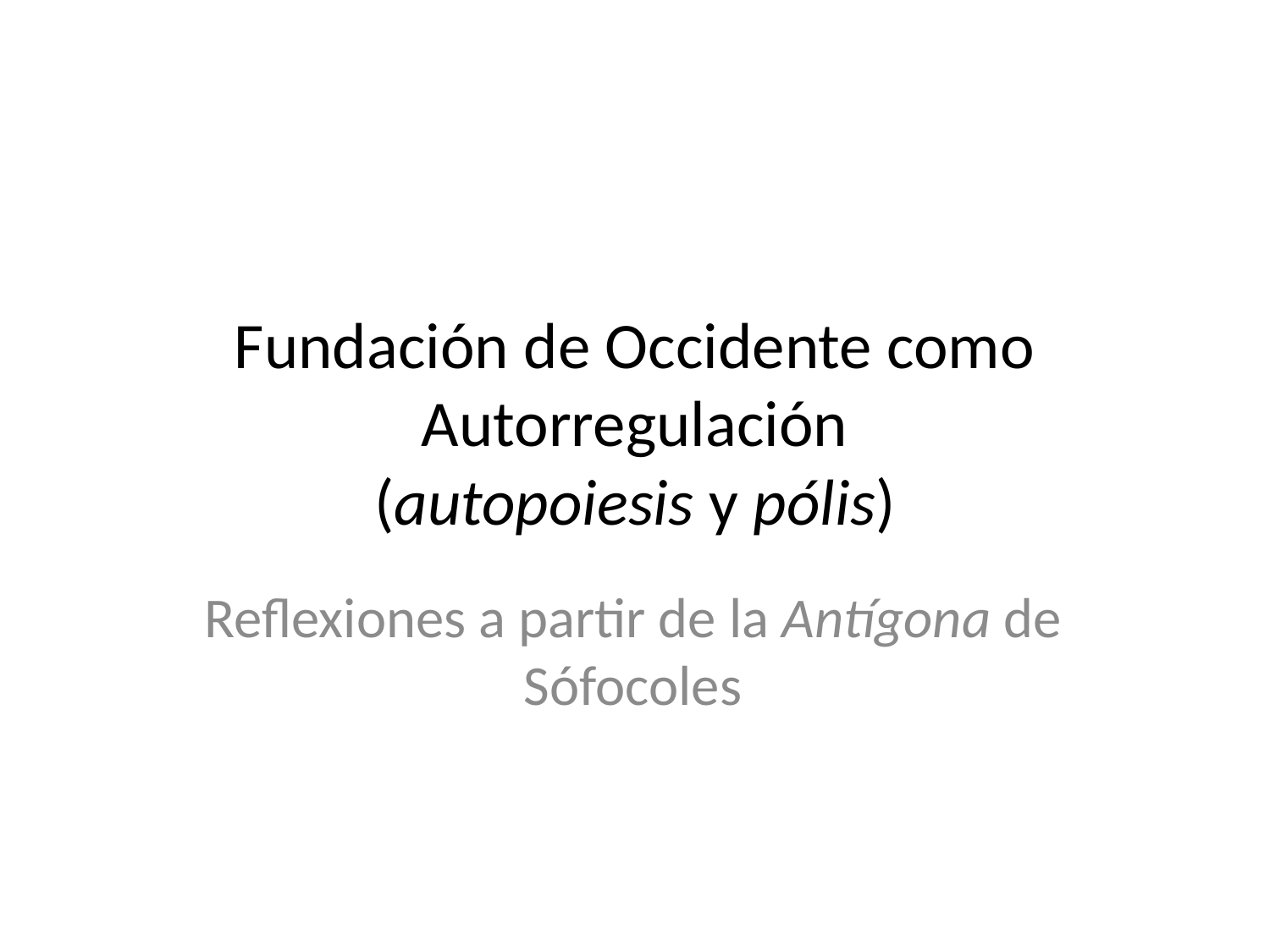

# Fundación de Occidente como Autorregulación (autopoiesis y pólis)
Reflexiones a partir de la Antígona de Sófocoles